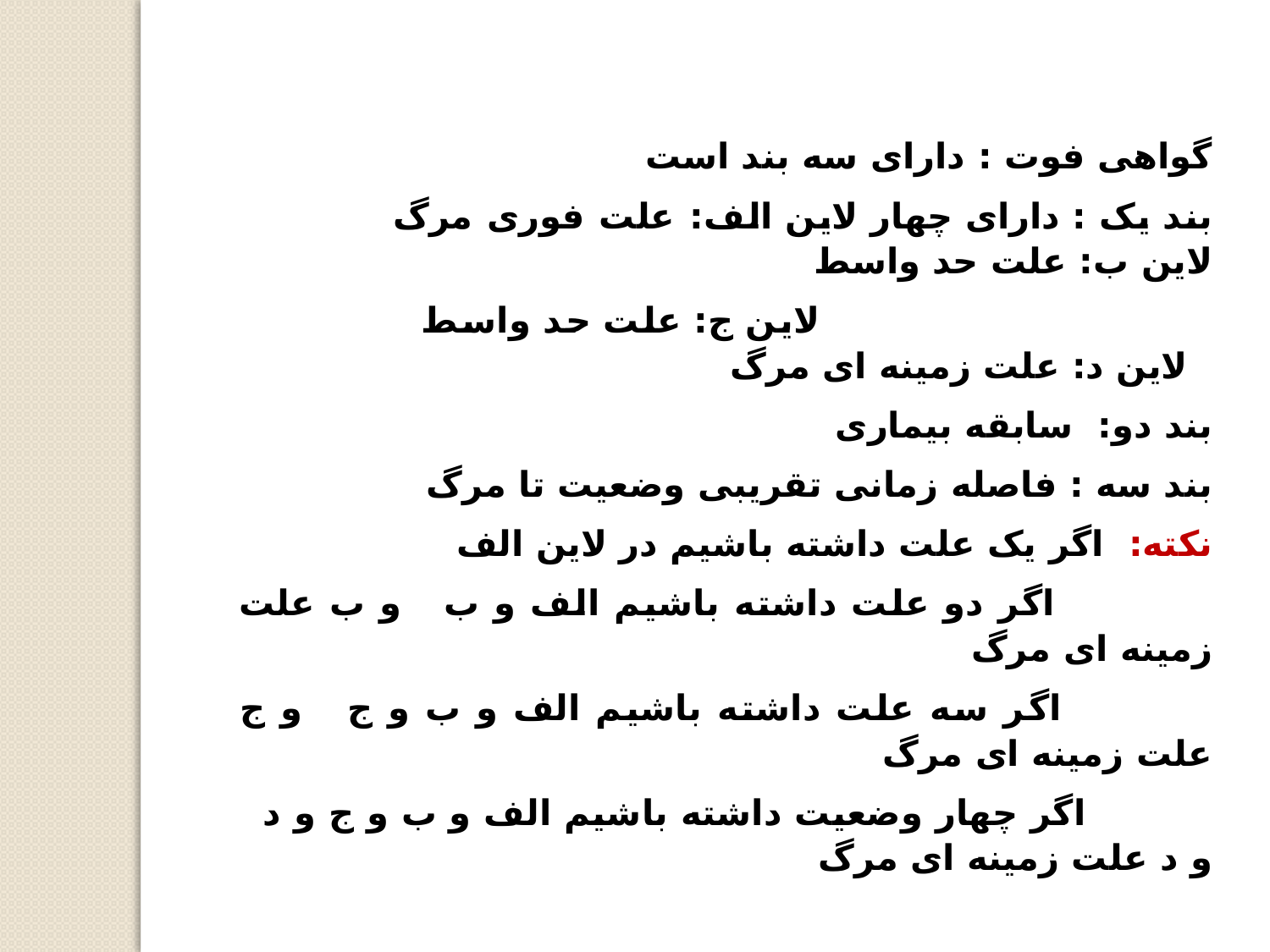

گواهی فوت : دارای سه بند است
بند یک : دارای چهار لاین الف: علت فوری مرگ            لاین ب: علت حد واسط
                                لاین ج: علت حد واسط                  لاین د: علت زمینه ای مرگ
بند دو:  سابقه بیماری
بند سه : فاصله زمانی تقریبی وضعیت تا مرگ
نکته:  اگر یک علت داشته باشیم در لاین الف
           اگر دو علت داشته باشیم الف و ب   و ب علت زمینه ای مرگ
          اگر سه علت داشته باشیم الف و ب و ج   و ج علت زمینه ای مرگ
          اگر چهار وضعیت داشته باشیم الف و ب و ج و د   و د علت زمینه ای مرگ